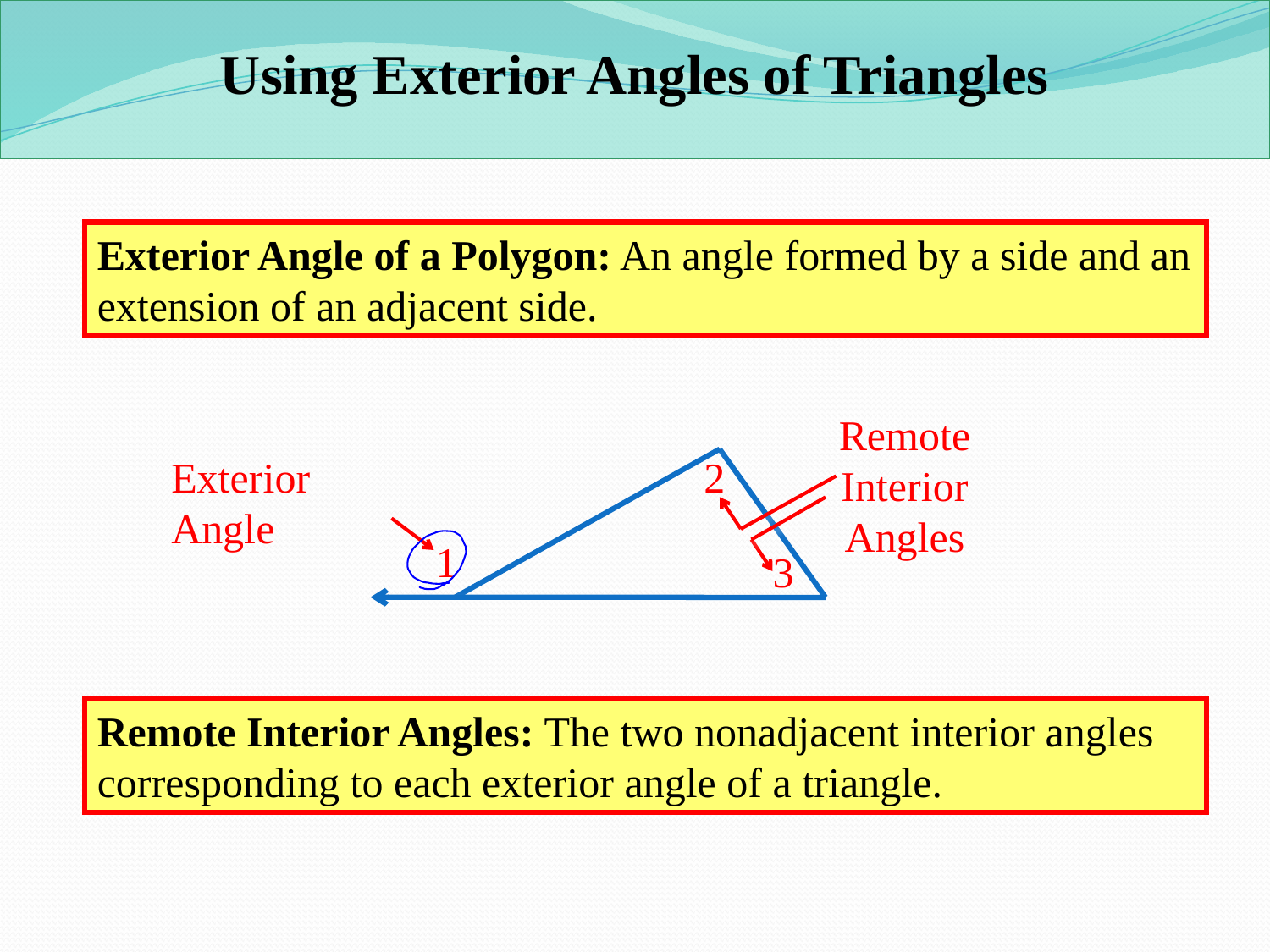

Using Exterior Angles of Triangles
Exterior Angle of a Polygon: An angle formed by a side and an extension of an adjacent side.
Remote Interior Angles
Exterior Angle
2
1
3

Remote Interior Angles: The two nonadjacent interior angles corresponding to each exterior angle of a triangle.